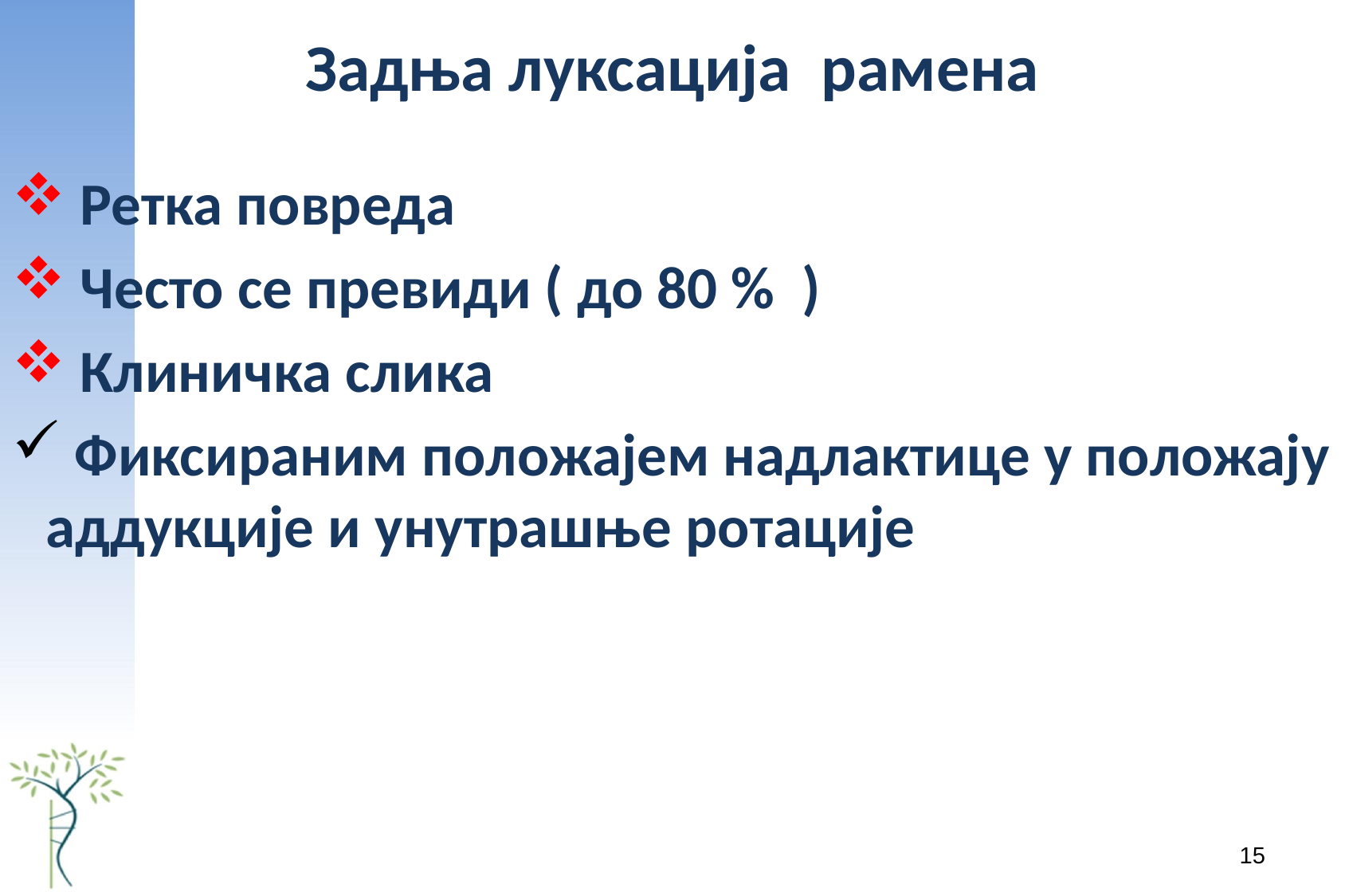

# Задња луксација  рамена
 Ретка повреда
 Често се превиди ( до 80 %  )
 Клиничка слика
 Фиксираним положајем надлактице у положају аддукције и унутрашње ротације
15